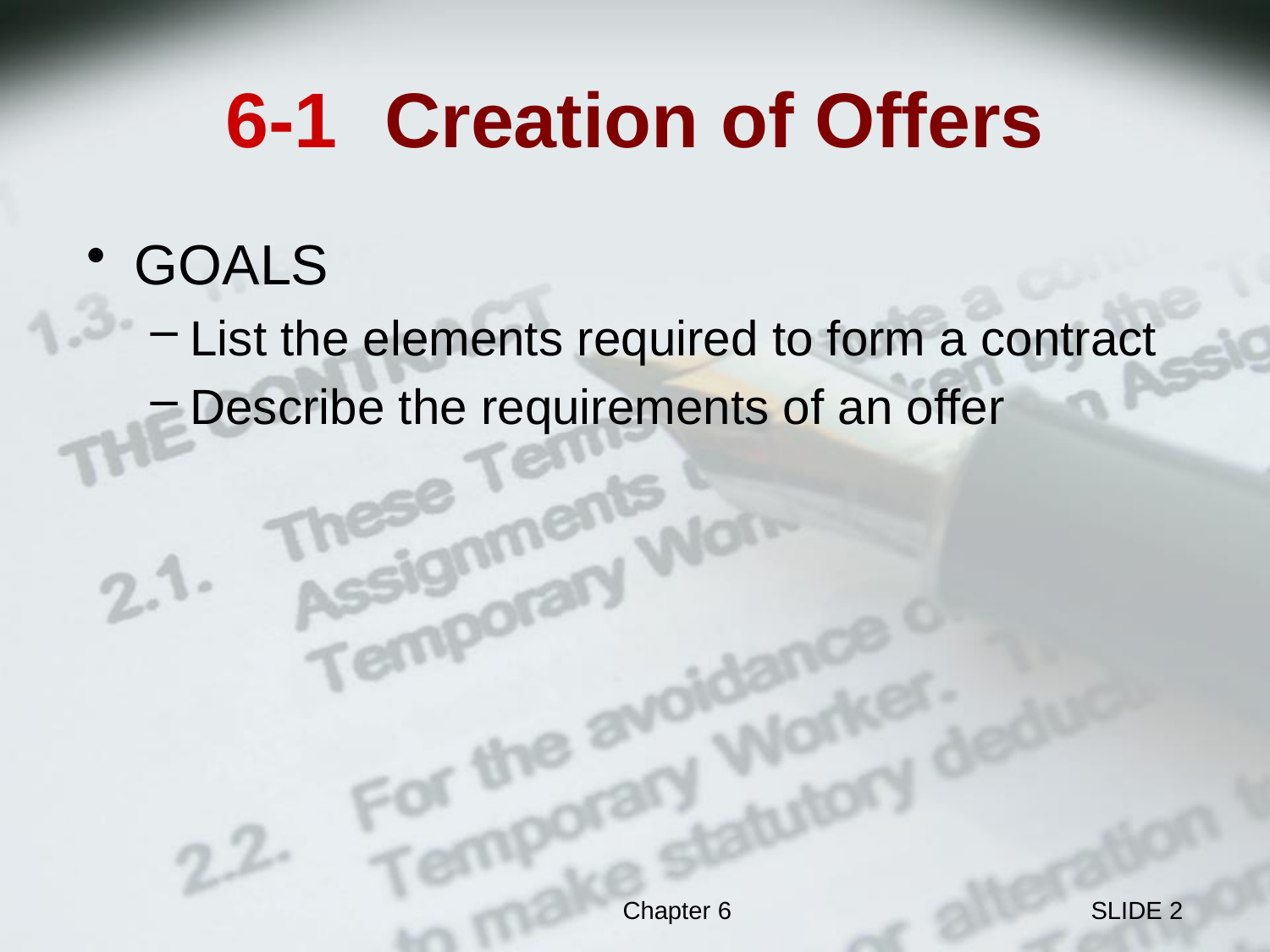

# 6-1	Creation of Offers
GOALS
List the elements required to form a contract
Describe the requirements of an offer
Chapter 6
SLIDE 2